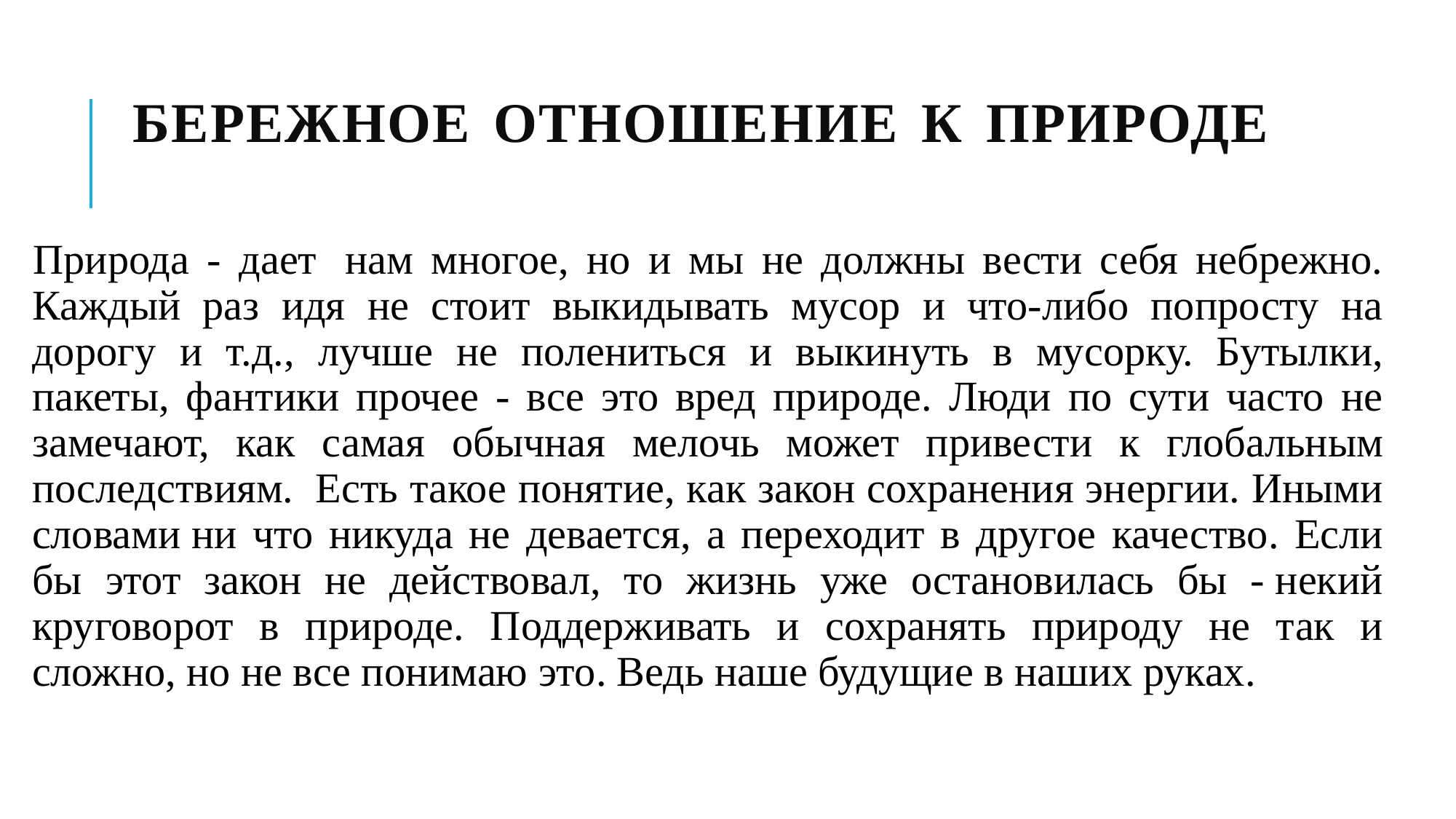

# Бережное отношение к природе
Природа - дает  нам многое, но и мы не должны вести себя небрежно. Каждый раз идя не стоит выкидывать мусор и что-либо попросту на дорогу и т.д., лучше не полениться и выкинуть в мусорку. Бутылки, пакеты, фантики прочее - все это вред природе. Люди по сути часто не замечают, как самая обычная мелочь может привести к глобальным последствиям.  Есть такое понятие, как закон сохранения энергии. Иными словами ни что никуда не девается, а переходит в другое качество. Если бы этот закон не действовал, то жизнь уже остановилась бы - некий круговорот в природе. Поддерживать и сохранять природу не так и сложно, но не все понимаю это. Ведь наше будущие в наших руках.